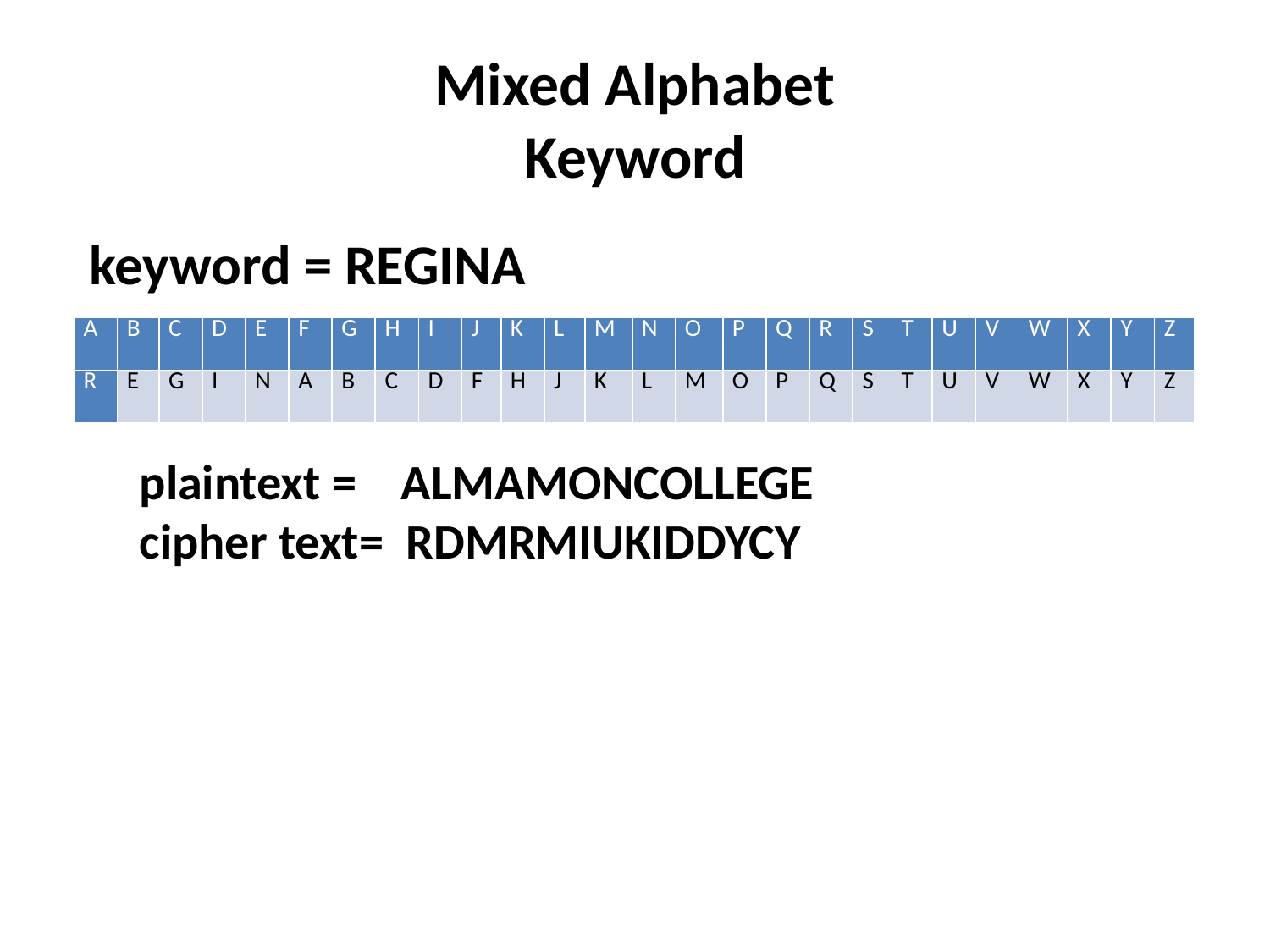

# Mixed Alphabet Keyword
 keyword = REGINA

| A | B | C | D | E | F | G | H | I | J | K | L | M | N | O | P | Q | R | S | T | U | V | W | X | Y | Z |
| --- | --- | --- | --- | --- | --- | --- | --- | --- | --- | --- | --- | --- | --- | --- | --- | --- | --- | --- | --- | --- | --- | --- | --- | --- | --- |
| R | E | G | I | N | A | B | C | D | F | H | J | K | L | M | O | P | Q | S | T | U | V | W | X | Y | Z |
plaintext =    ALMAMONCOLLEGE
cipher text=  RDMRMIUKIDDYCY